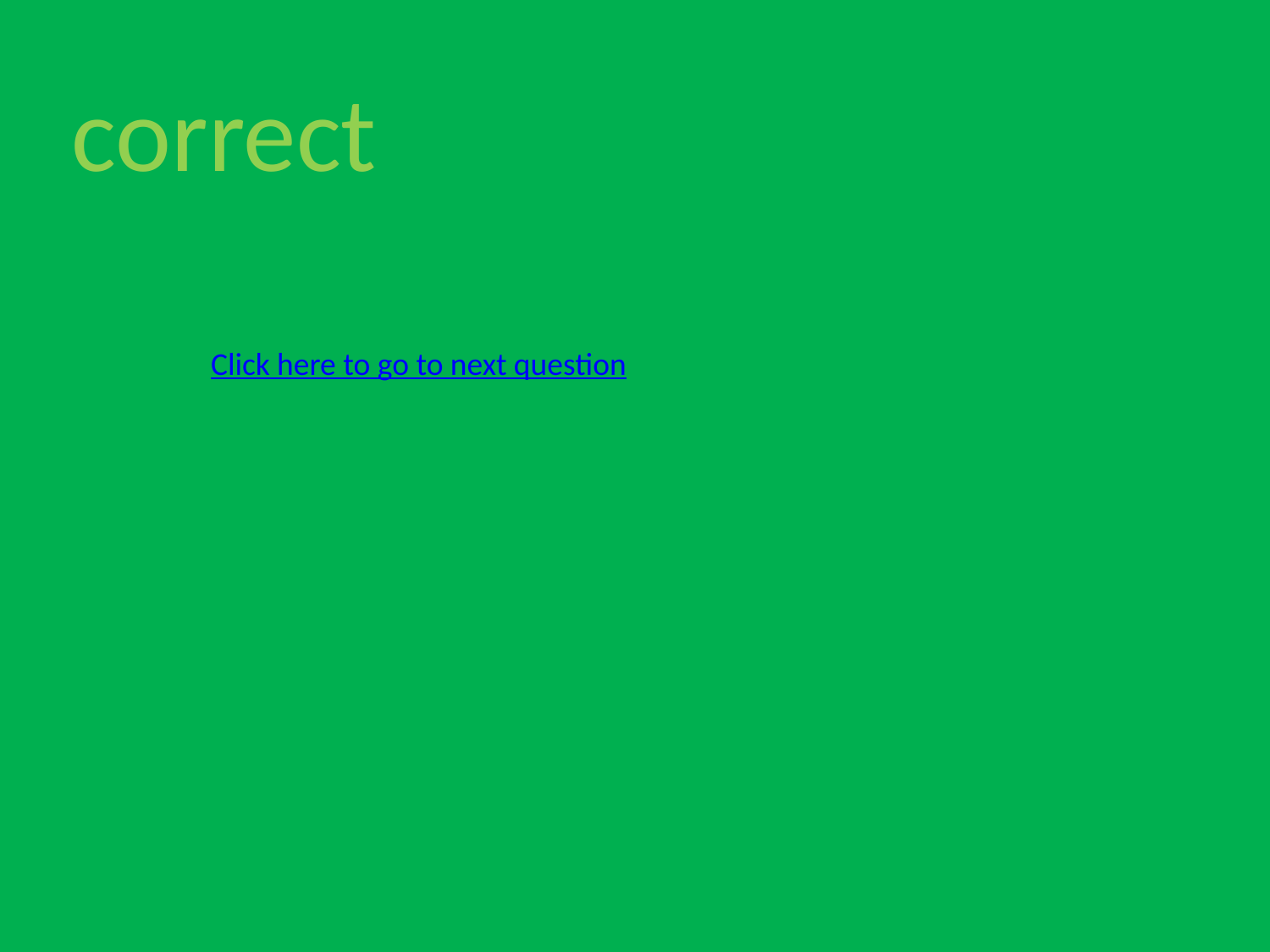

correct
Click here to go to next question